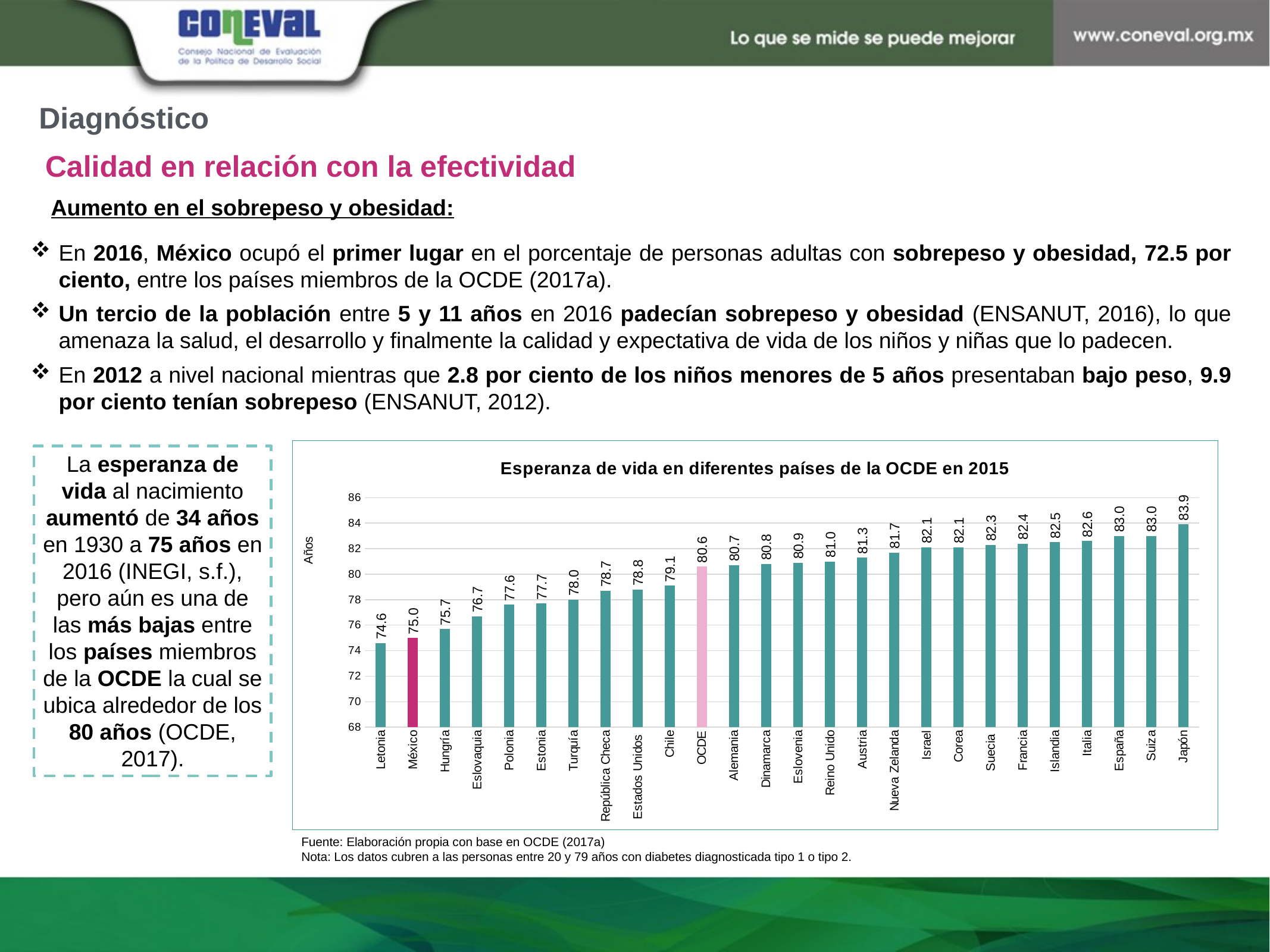

Diagnóstico
Calidad en relación con la efectividad
Aumento en el sobrepeso y obesidad:
En 2016, México ocupó el primer lugar en el porcentaje de personas adultas con sobrepeso y obesidad, 72.5 por ciento, entre los países miembros de la OCDE (2017a).
Un tercio de la población entre 5 y 11 años en 2016 padecían sobrepeso y obesidad (ENSANUT, 2016), lo que amenaza la salud, el desarrollo y finalmente la calidad y expectativa de vida de los niños y niñas que lo padecen.
En 2012 a nivel nacional mientras que 2.8 por ciento de los niños menores de 5 años presentaban bajo peso, 9.9 por ciento tenían sobrepeso (ENSANUT, 2012).

### Chart: Esperanza de vida en diferentes países de la OCDE en 2015

| Category | 2015 |
|---|---|
| Letonia | 74.6 |
| México | 75.0 |
| Hungría | 75.7 |
| Eslovaquia | 76.7 |
| Polonia | 77.6 |
| Estonia | 77.7 |
| Turquía | 78.0 |
| República Checa | 78.7 |
| Estados Unidos  | 78.8 |
| Chile | 79.1 |
| OCDE | 80.6 |
| Alemania | 80.7 |
| Dinamarca | 80.8 |
| Eslovenia | 80.9 |
| Reino Unido | 81.0 |
| Austria | 81.3 |
| Nueva Zelanda | 81.7 |
| Israel | 82.1 |
| Corea | 82.1 |
| Suecia  | 82.3 |
| Francia | 82.4 |
| Islandia | 82.5 |
| Italia | 82.6 |
| España | 83.0 |
| Suiza | 83.0 |
| Japón | 83.9 |
La esperanza de vida al nacimiento aumentó de 34 años en 1930 a 75 años en 2016 (INEGI, s.f.), pero aún es una de las más bajas entre los países miembros de la OCDE la cual se ubica alrededor de los 80 años (OCDE, 2017).
Fuente: Elaboración propia con base en OCDE (2017a)
Nota: Los datos cubren a las personas entre 20 y 79 años con diabetes diagnosticada tipo 1 o tipo 2.